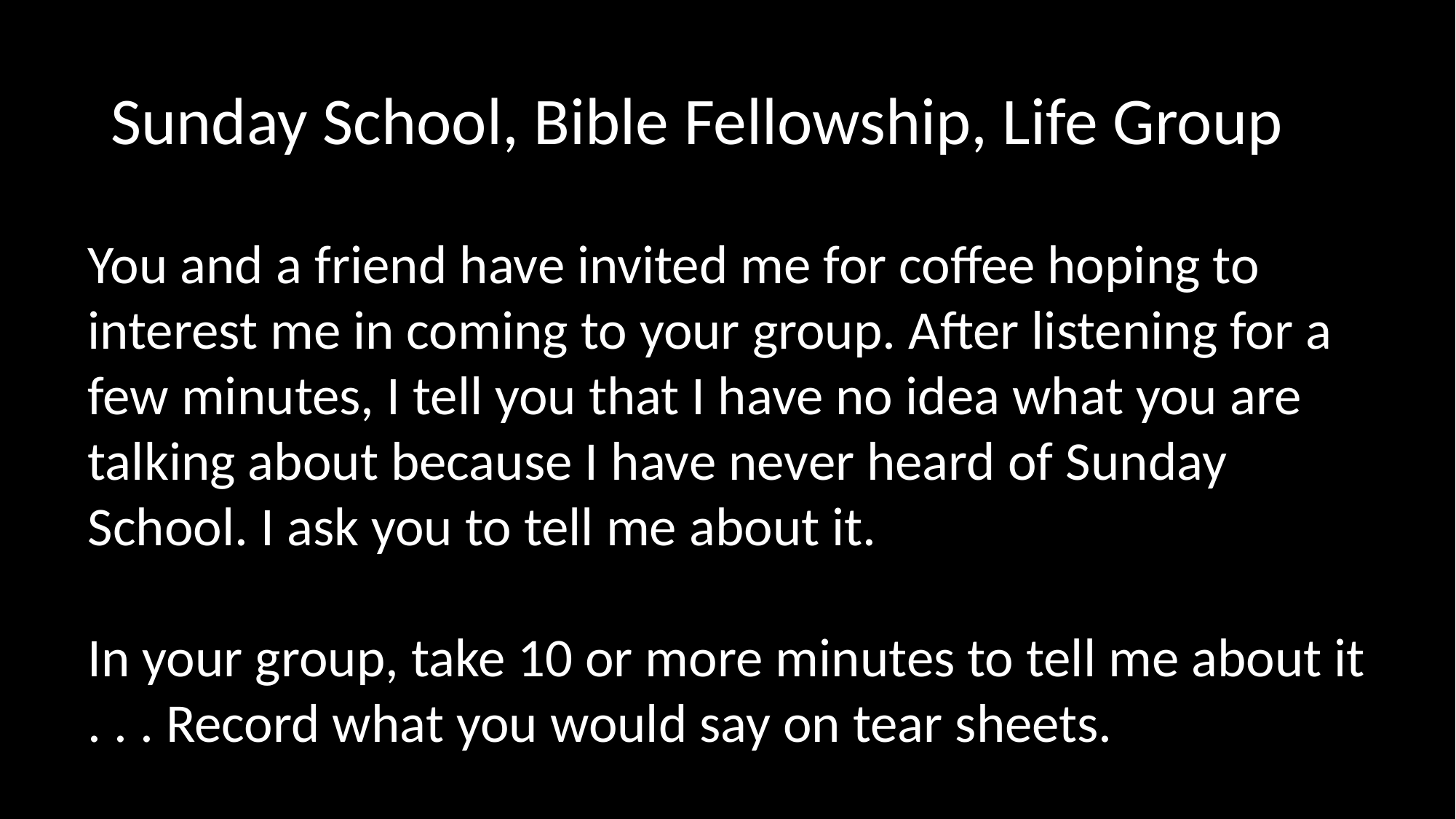

# Sunday School, Bible Fellowship, Life Group
You and a friend have invited me for coffee hoping to interest me in coming to your group. After listening for a few minutes, I tell you that I have no idea what you are talking about because I have never heard of Sunday School. I ask you to tell me about it.

In your group, take 10 or more minutes to tell me about it . . . Record what you would say on tear sheets.